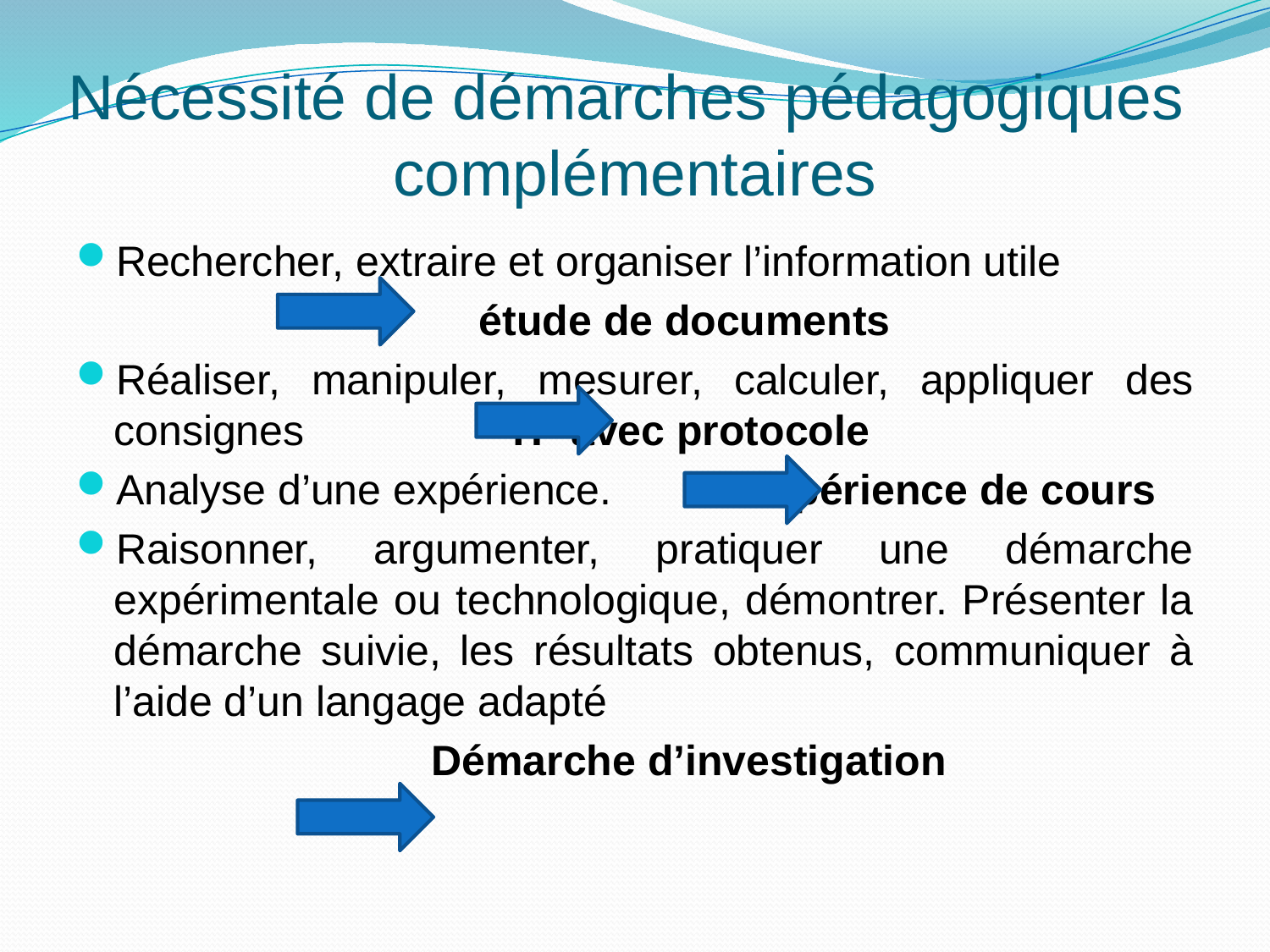

# Nécessité de démarches pédagogiques  complémentaires
Rechercher, extraire et organiser l’information utile
                                  étude de documents
Réaliser, manipuler, mesurer, calculer, appliquer des consignes                 TP avec protocole
Analyse d’une expérience.           Expérience de cours
Raisonner, argumenter, pratiquer une démarche expérimentale ou technologique, démontrer. Présenter la démarche suivie, les résultats obtenus, communiquer à l’aide d’un langage adapté
                              Démarche d’investigation